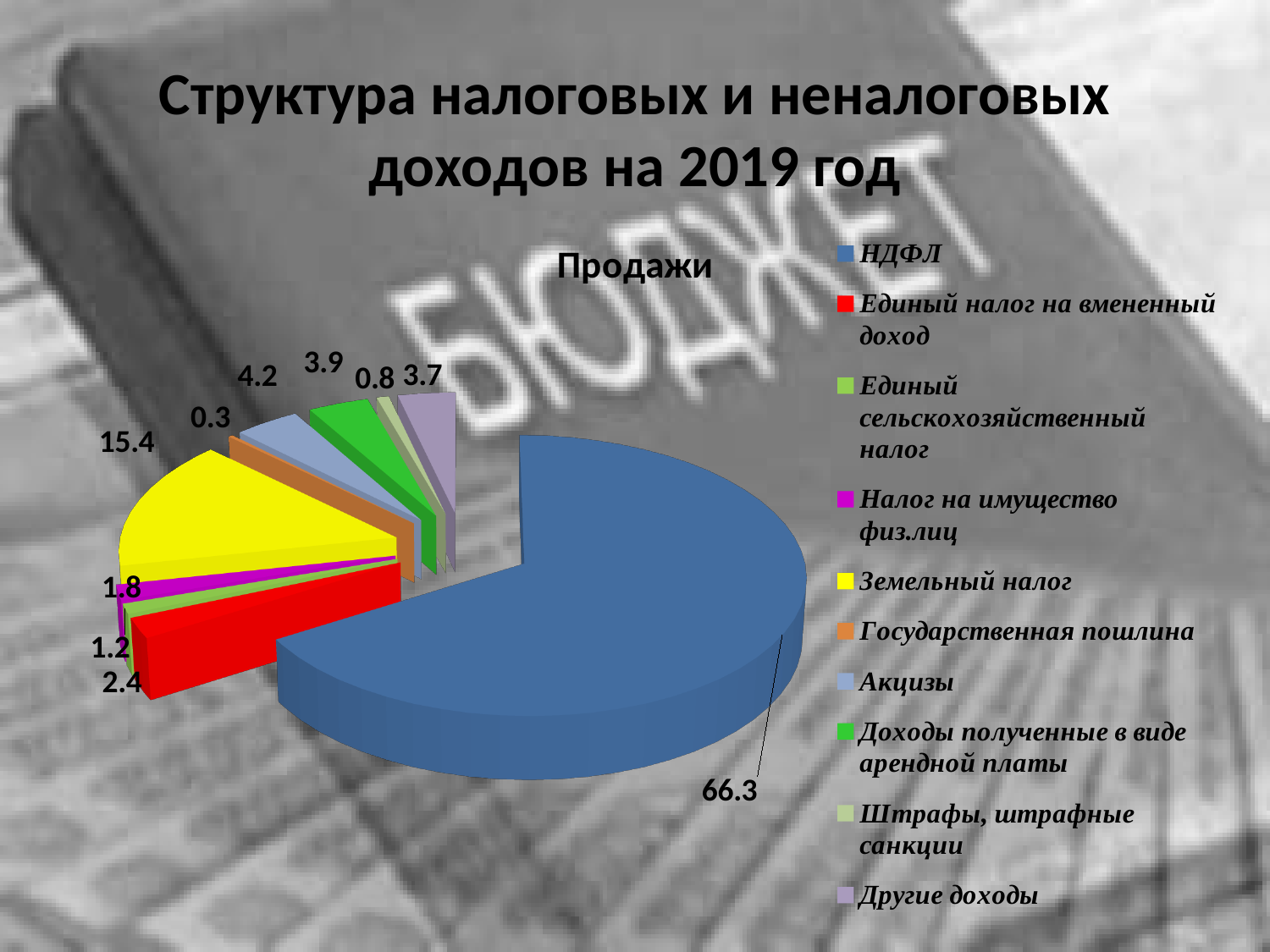

# Структура налоговых и неналоговых доходов на 2019 год

[unsupported chart]